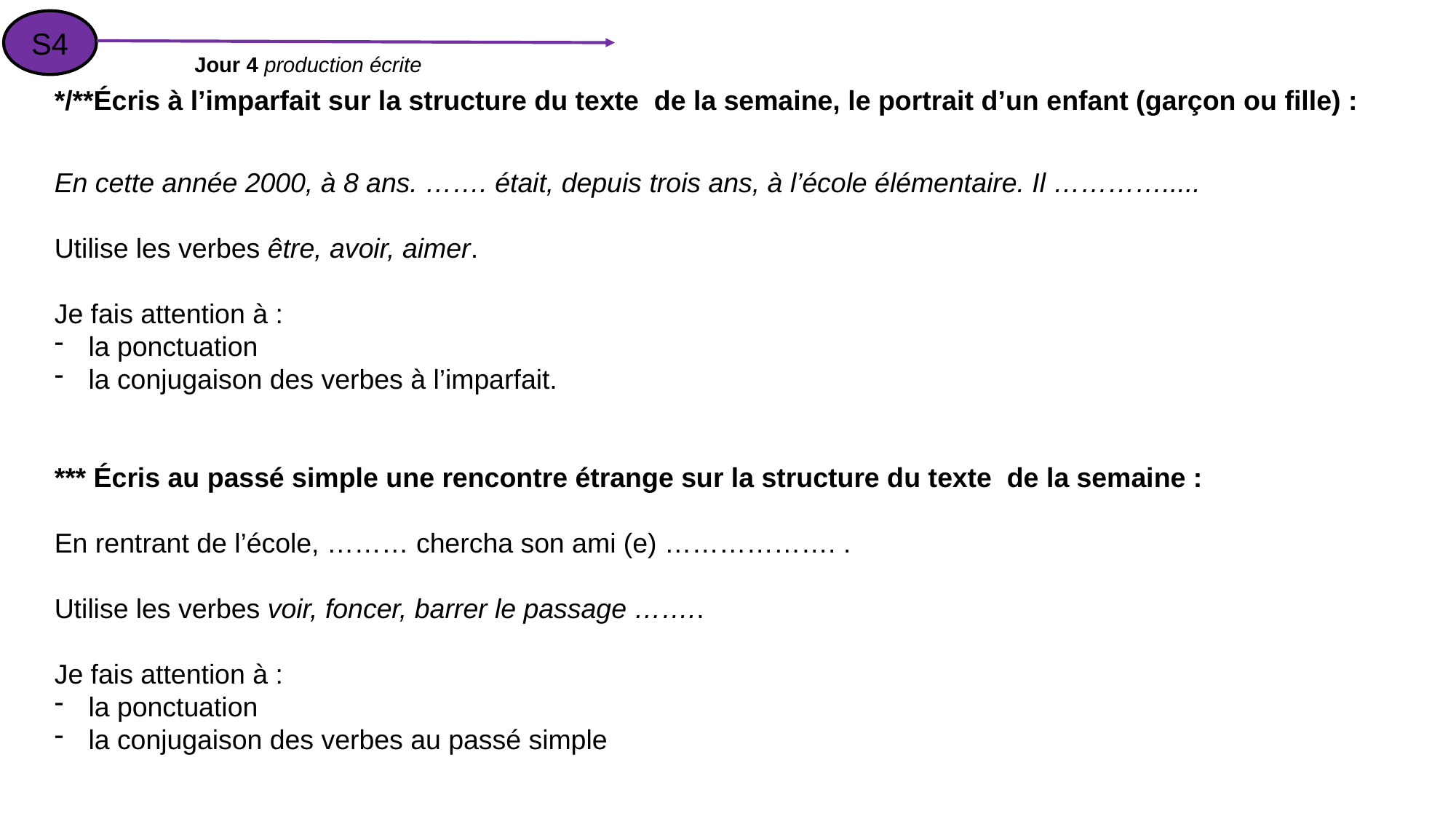

S4
Jour 4 production écrite
*/**Écris à l’imparfait sur la structure du texte  de la semaine, le portrait d’un enfant (garçon ou fille) :

En cette année 2000, à 8 ans. ……. était, depuis trois ans, à l’école élémentaire. Il ………….....

Utilise les verbes être, avoir, aimer.

Je fais attention à :
la ponctuation
la conjugaison des verbes à l’imparfait.

*** Écris au passé simple une rencontre étrange sur la structure du texte  de la semaine :

En rentrant de l’école, ……… chercha son ami (e) ………………. .

Utilise les verbes voir, foncer, barrer le passage ……..

Je fais attention à :
la ponctuation
la conjugaison des verbes au passé simple